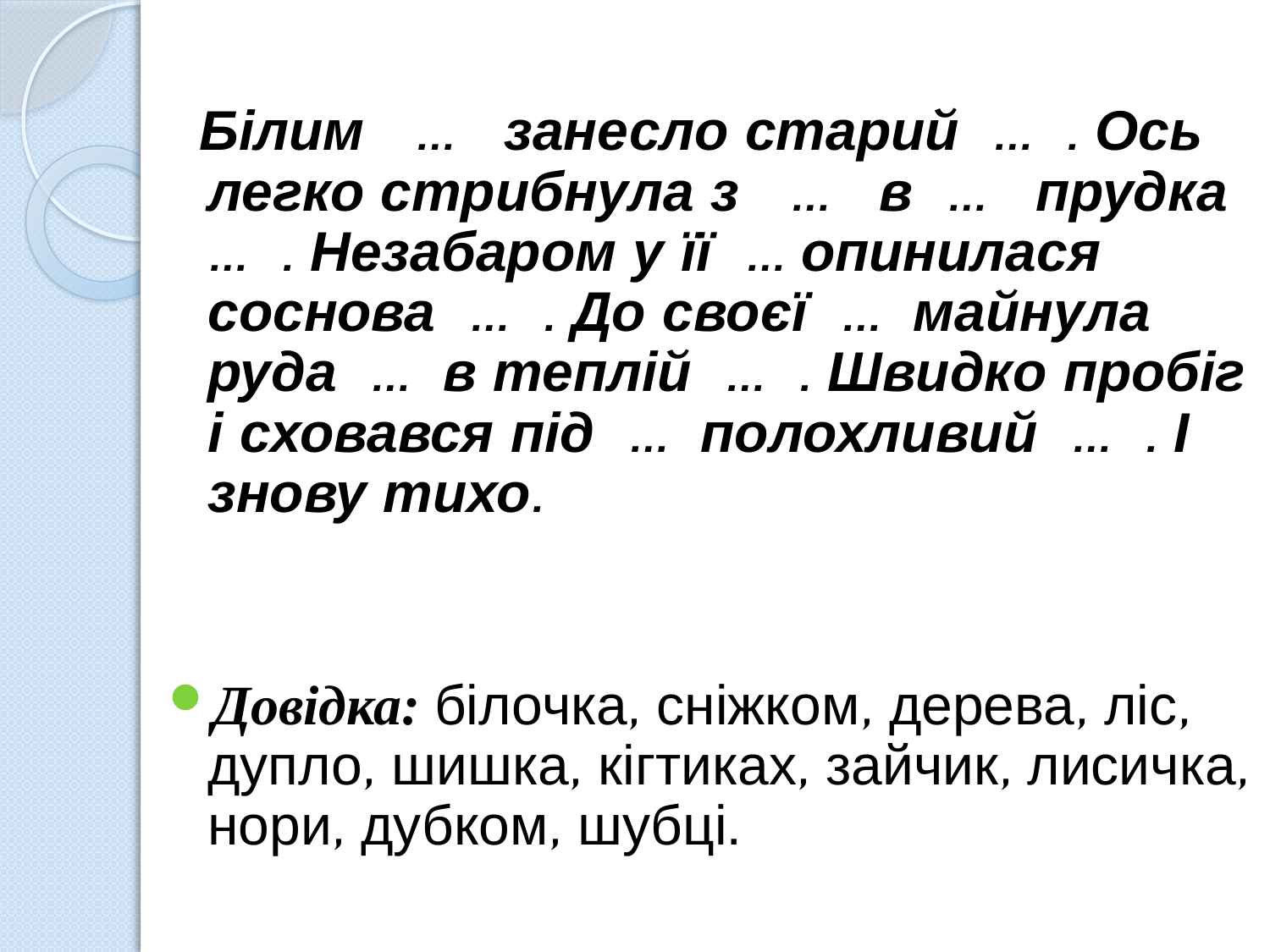

Білим   …   занесло старий  …  . Ось легко стрибнула з   …   в  …   прудка  …  . Незабаром у її  … опинилася соснова  …  . До своєї  …  майнула руда  …  в теплій  …  . Швидко пробіг і сховався під  …  полохливий  …  . І знову тихо.

Довідка: білочка, сніжком, дерева, ліс, дупло, шишка, кігтиках, зайчик, лисичка, нори, дубком, шубці.